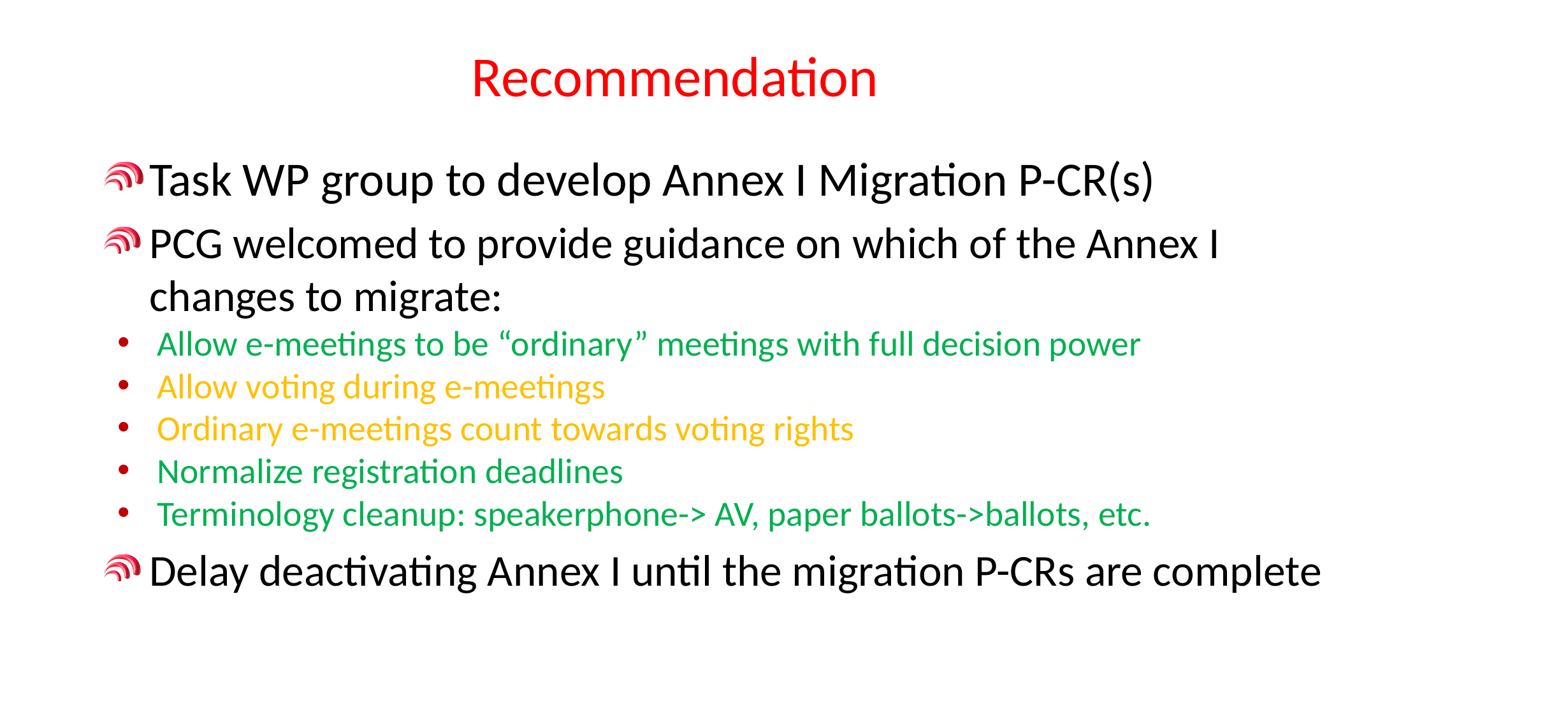

# Recommendation
Task WP group to develop Annex I Migration P-CR(s)
PCG welcomed to provide guidance on which of the Annex I changes to migrate:
Allow e-meetings to be “ordinary” meetings with full decision power
Allow voting during e-meetings
Ordinary e-meetings count towards voting rights
Normalize registration deadlines
Terminology cleanup: speakerphone-> AV, paper ballots->ballots, etc.
Delay deactivating Annex I until the migration P-CRs are complete